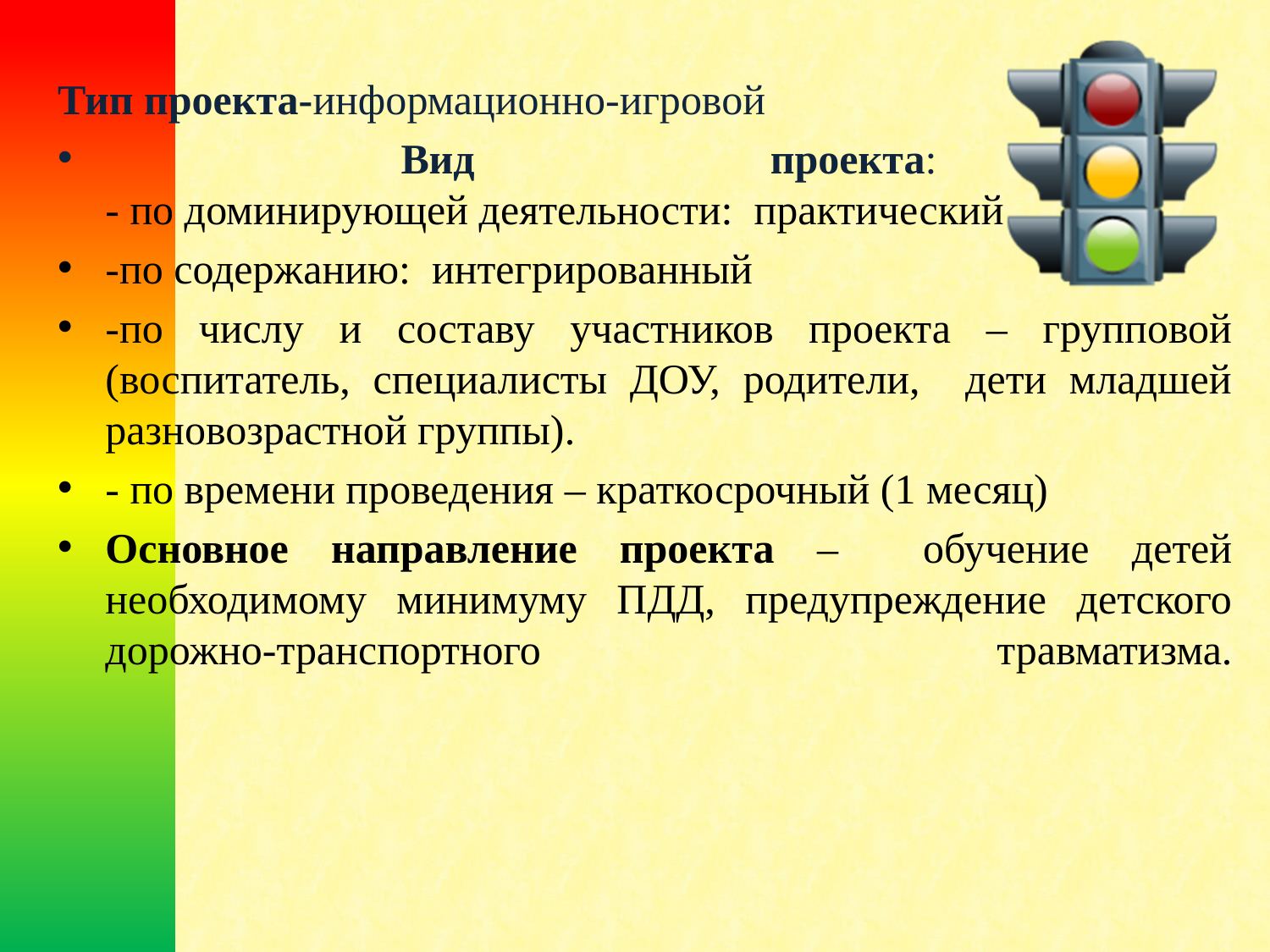

Тип проекта-информационно-игровой
 Вид проекта:
- по доминирующей деятельности:  практический
-по содержанию:  интегрированный
-по числу и составу участников проекта – групповой (воспитатель, специалисты ДОУ, родители,  дети младшей разновозрастной группы).
- по времени проведения – краткосрочный (1 месяц)
Основное направление проекта –  обучение детей необходимому минимуму ПДД, предупреждение детского дорожно-транспортного травматизма.